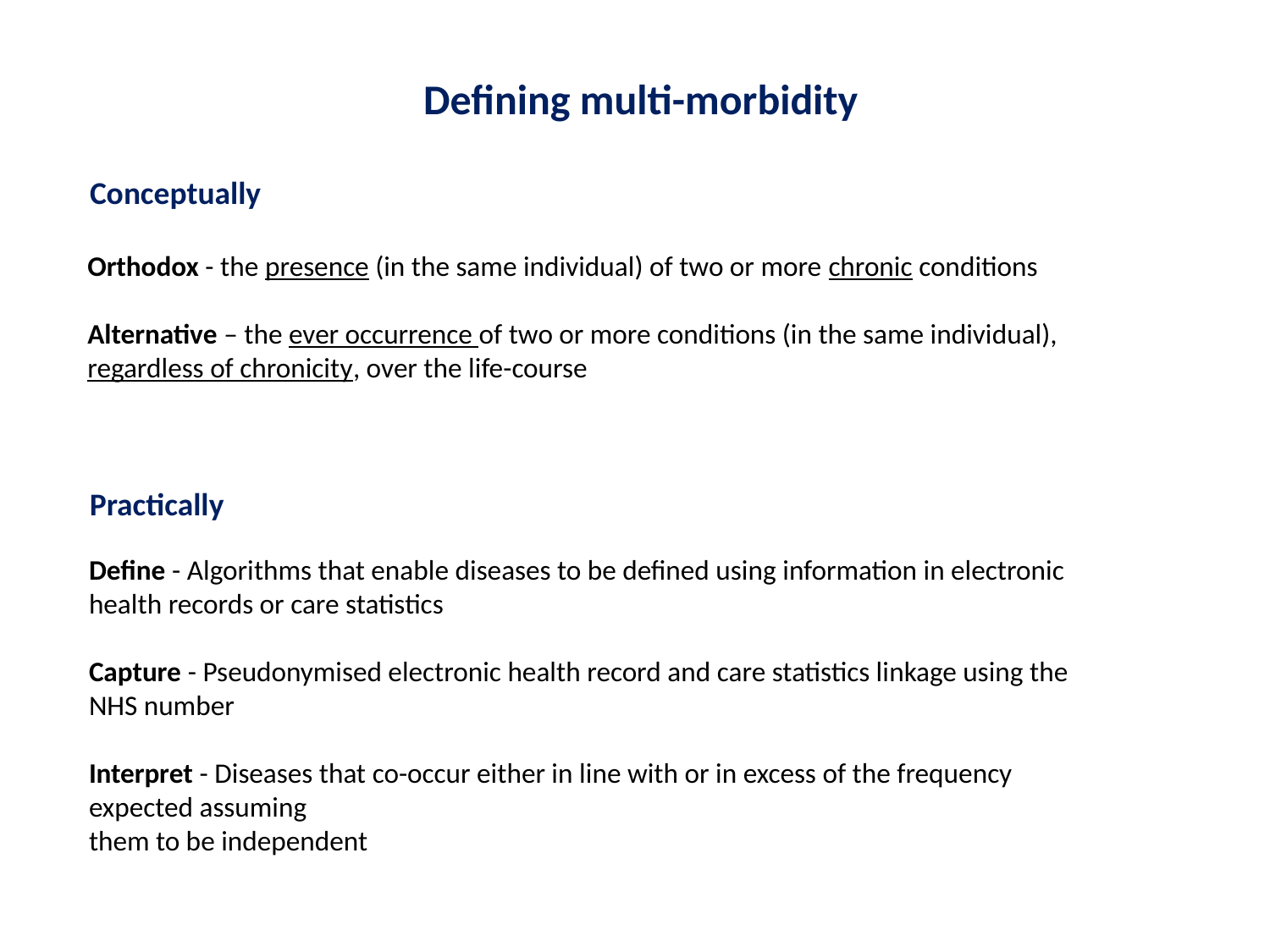

Defining multi-morbidity
Conceptually
Orthodox - the presence (in the same individual) of two or more chronic conditions

Alternative – the ever occurrence of two or more conditions (in the same individual),
regardless of chronicity, over the life-course
Practically
Define - Algorithms that enable diseases to be defined using information in electronic
health records or care statistics

Capture - Pseudonymised electronic health record and care statistics linkage using the NHS number

Interpret - Diseases that co-occur either in line with or in excess of the frequency expected assuming
them to be independent